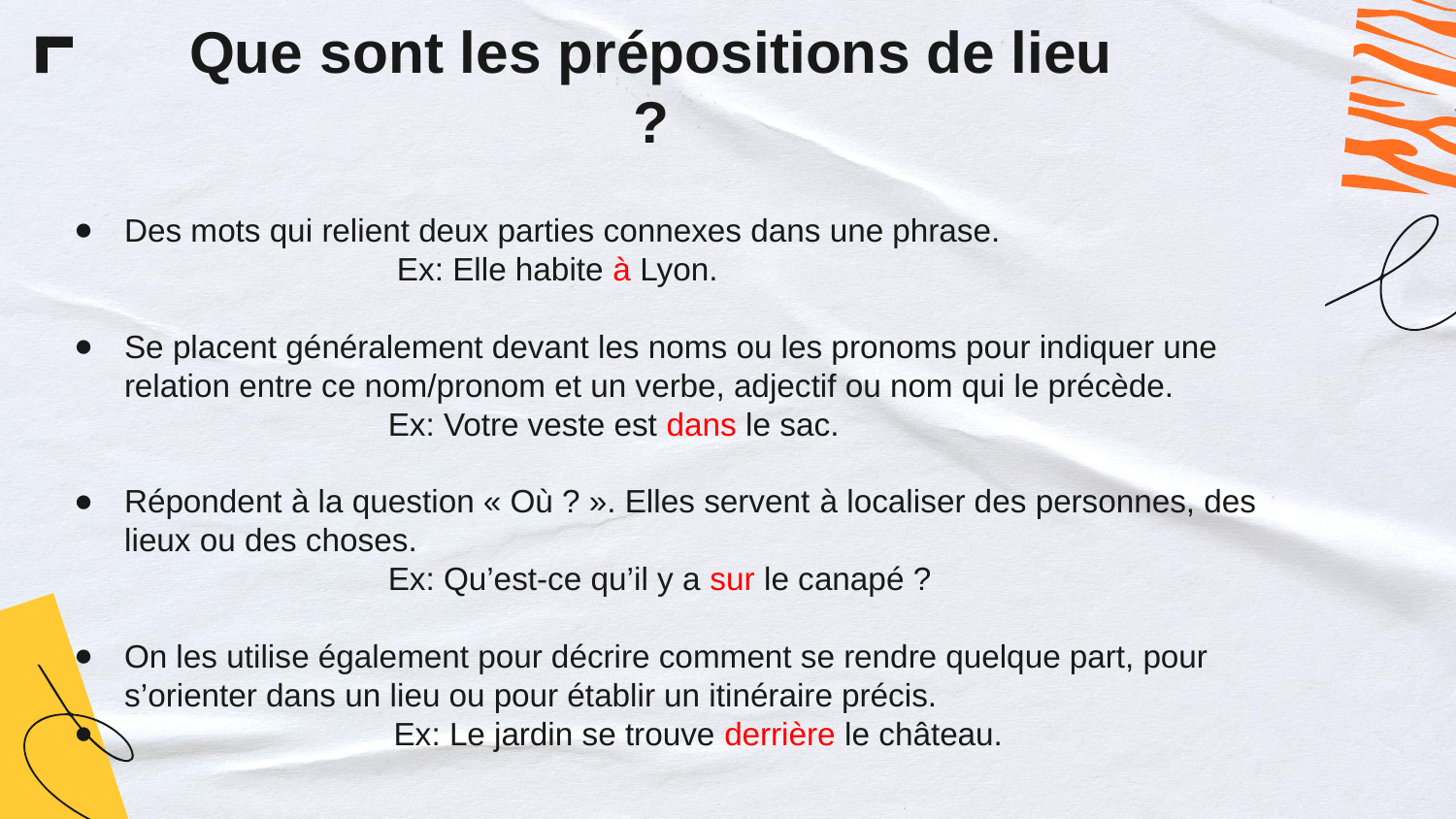

# Que sont les prépositions de lieu ?
Des mots qui relient deux parties connexes dans une phrase.
                                    Ex: Elle habite à Lyon.

Se placent généralement devant les noms ou les pronoms pour indiquer une relation entre ce nom/pronom et un verbe, adjectif ou nom qui le précède.
                                   Ex: Votre veste est dans le sac.

Répondent à la question « Où ? ». Elles servent à localiser des personnes, des lieux ou des choses.
                                   Ex: Qu’est-ce qu’il y a sur le canapé ?

On les utilise également pour décrire comment se rendre quelque part, pour s’orienter dans un lieu ou pour établir un itinéraire précis.
                              Ex: Le jardin se trouve derrière le château.